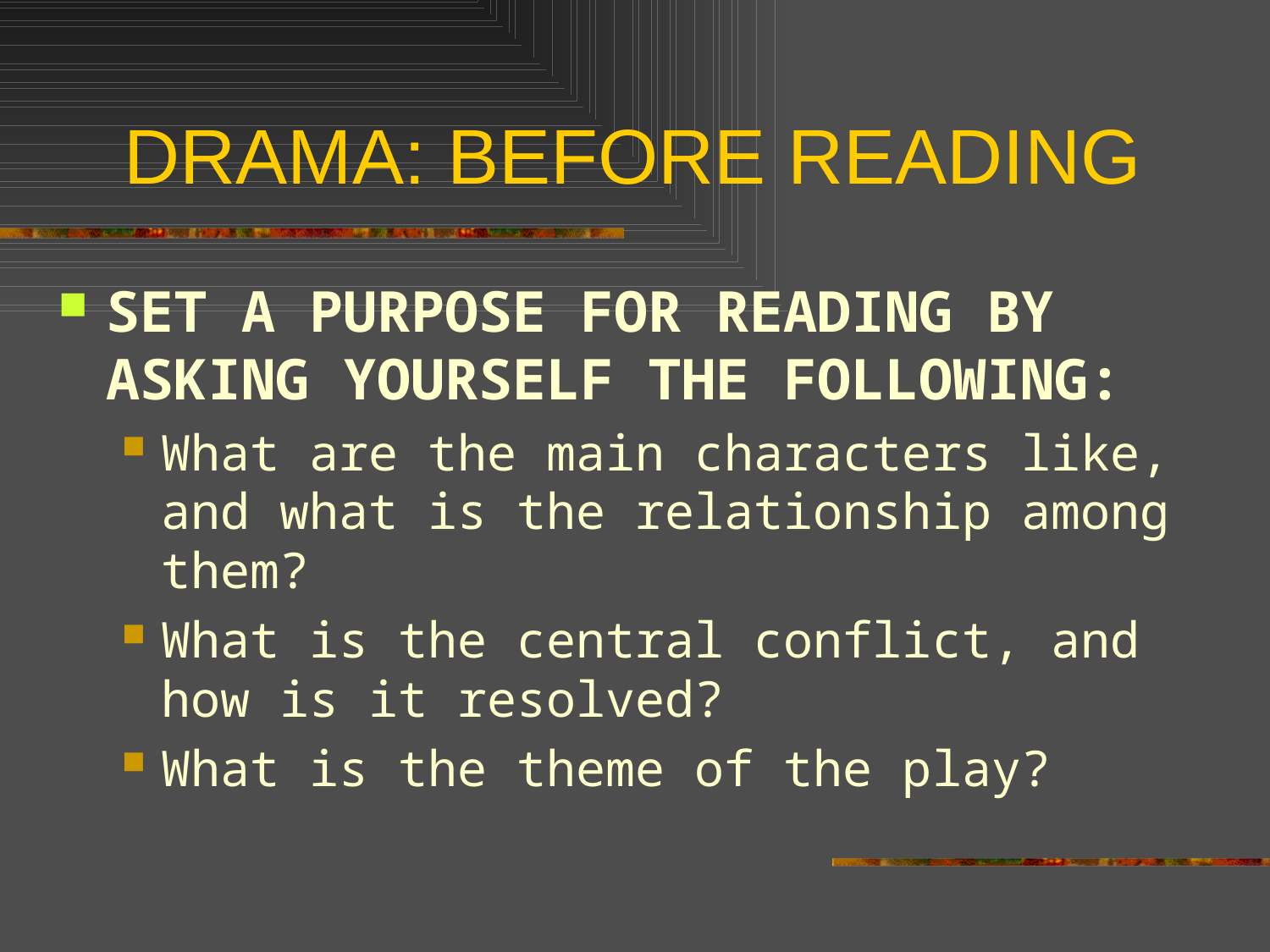

# DRAMA: BEFORE READING
SET A PURPOSE FOR READING BY ASKING YOURSELF THE FOLLOWING:
What are the main characters like, and what is the relationship among them?
What is the central conflict, and how is it resolved?
What is the theme of the play?